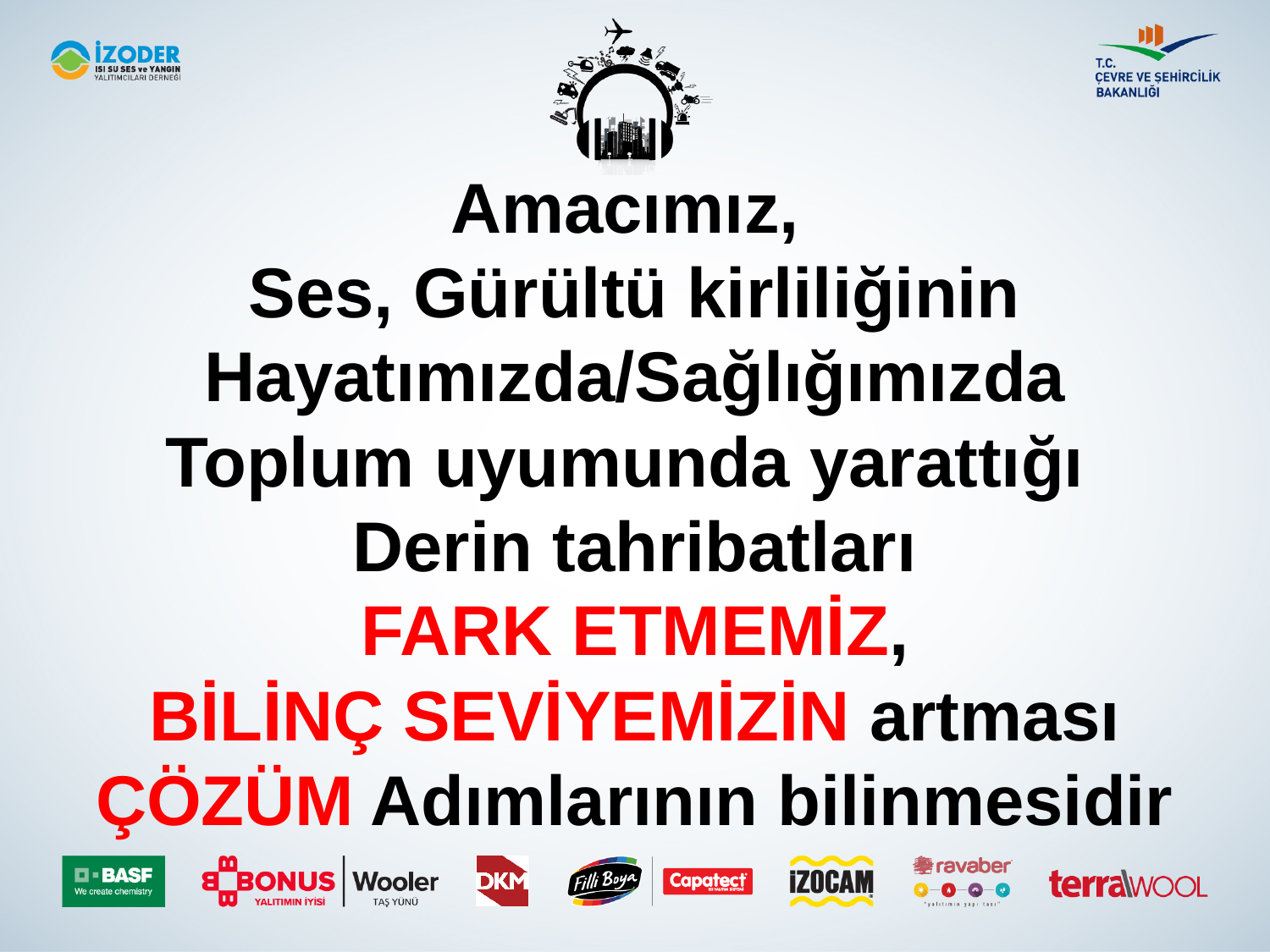

Amacımız,
Ses, Gürültü kirliliğinin
Hayatımızda/Sağlığımızda
Toplum uyumunda yarattığı
Derin tahribatları
FARK ETMEMİZ,
BİLİNÇ SEVİYEMİZİN artması
ÇÖZÜM Adımlarının bilinmesidir